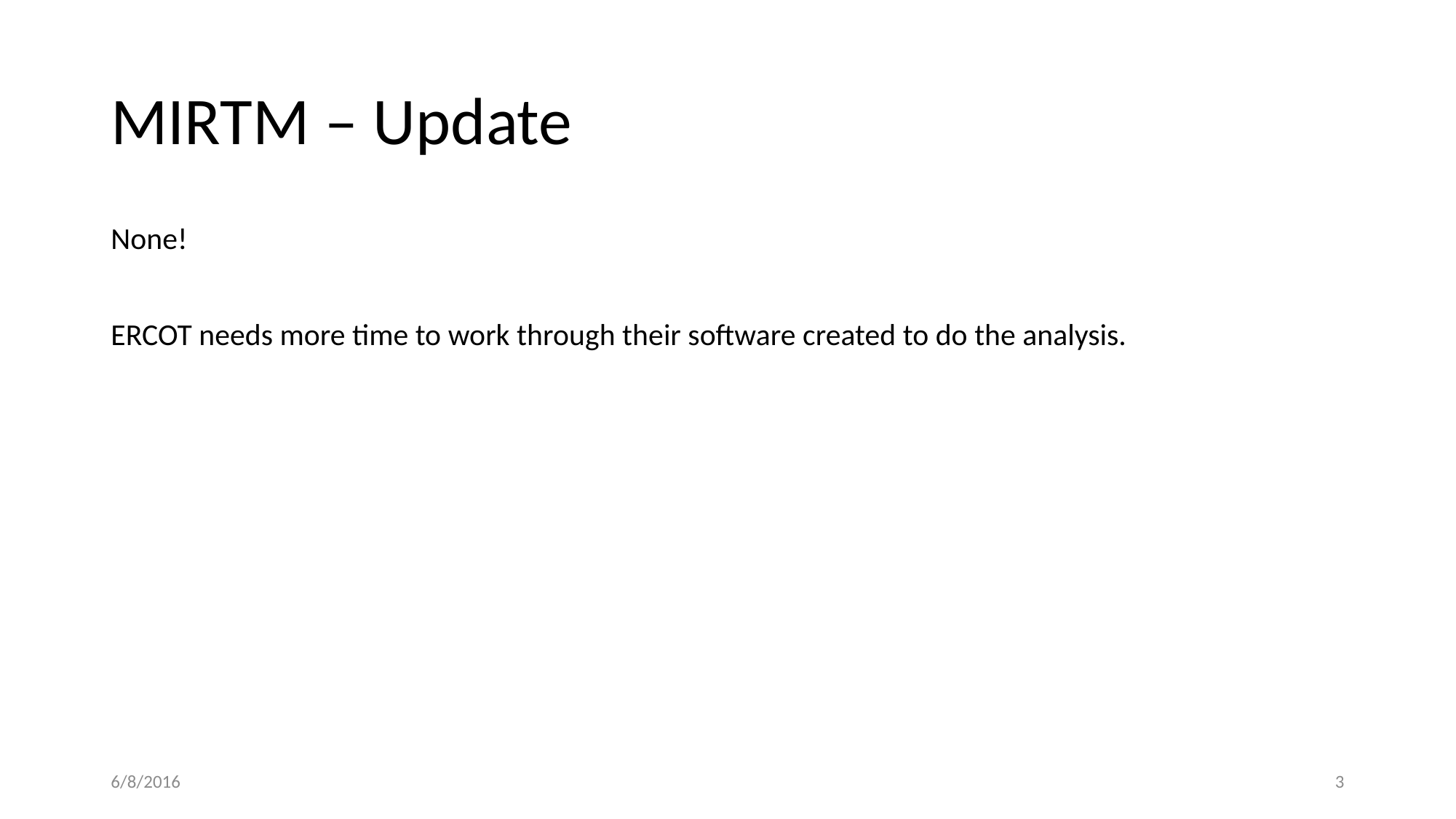

# MIRTM – Update
None!

ERCOT needs more time to work through their software created to do the analysis.
6/8/2016
3